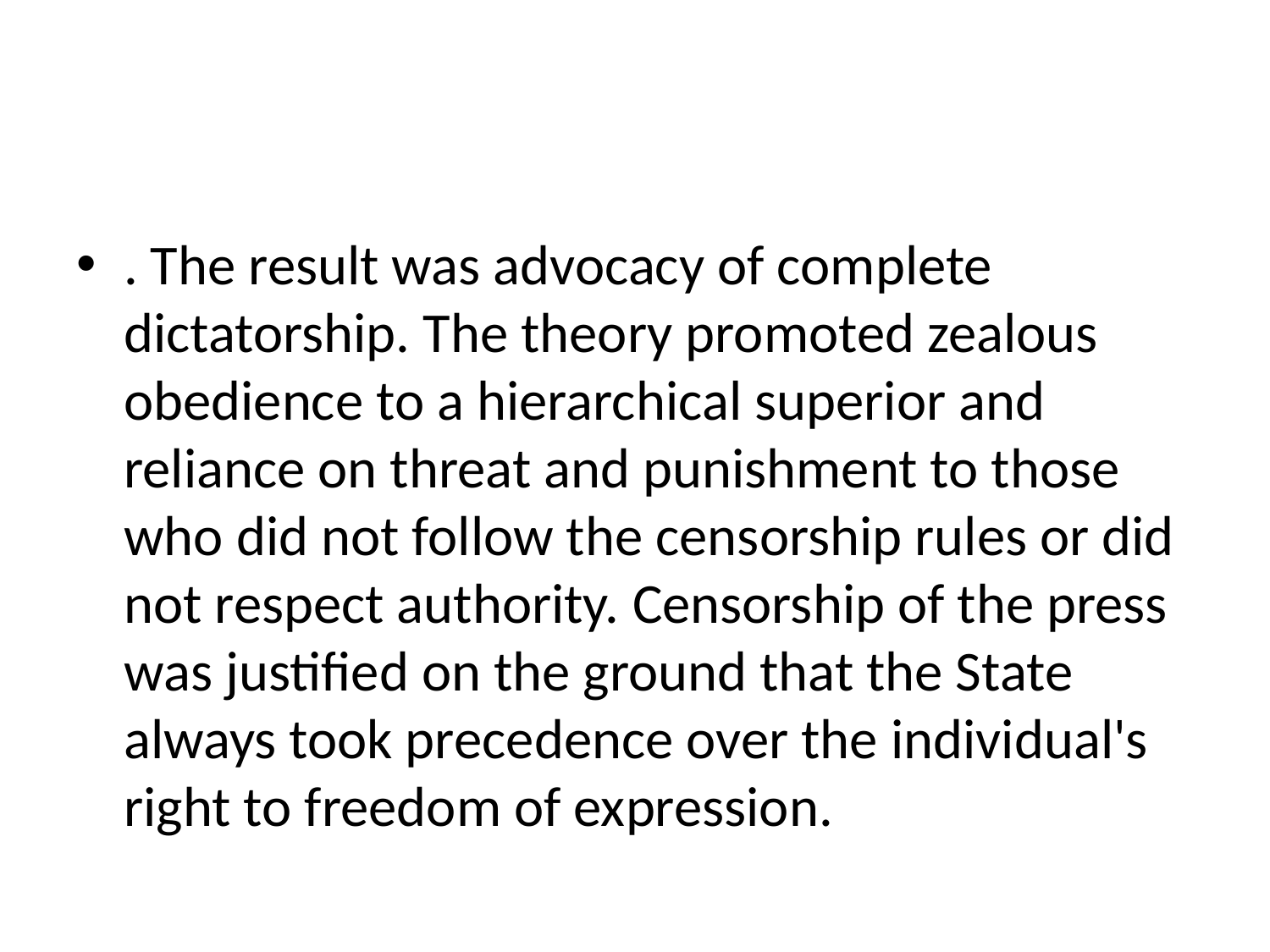

#
. The result was advocacy of complete dictatorship. The theory promoted zealous obedience to a hierarchical superior and reliance on threat and punishment to those who did not follow the censorship rules or did not respect authority. Censorship of the press was justified on the ground that the State always took precedence over the individual's right to freedom of expression.